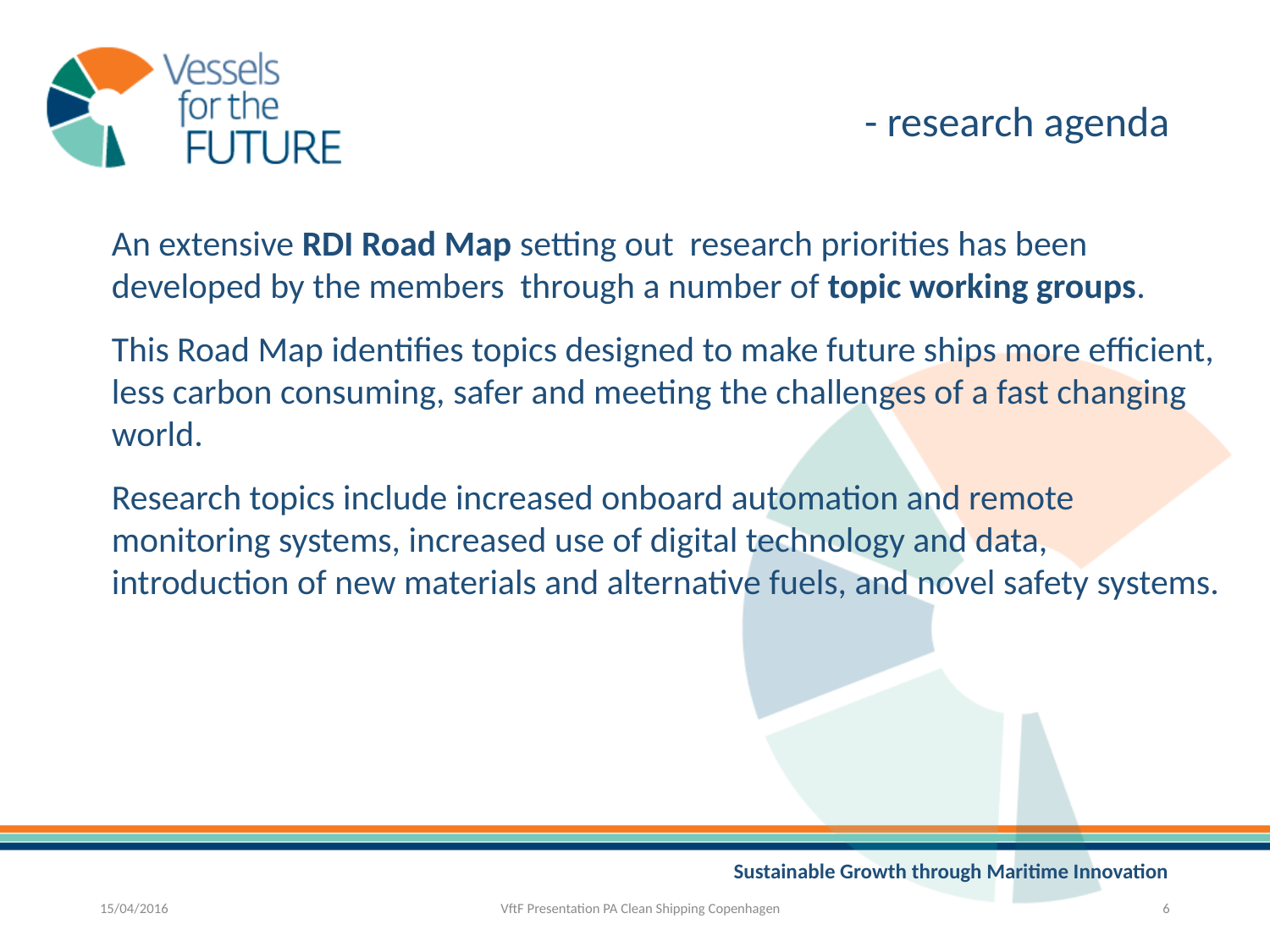

# - research agenda
An extensive RDI Road Map setting out  research priorities has been developed by the members  through a number of topic working groups.
This Road Map identifies topics designed to make future ships more efficient, less carbon consuming, safer and meeting the challenges of a fast changing world.
Research topics include increased onboard automation and remote monitoring systems, increased use of digital technology and data, introduction of new materials and alternative fuels, and novel safety systems.
15/04/2016
VftF Presentation PA Clean Shipping Copenhagen
6